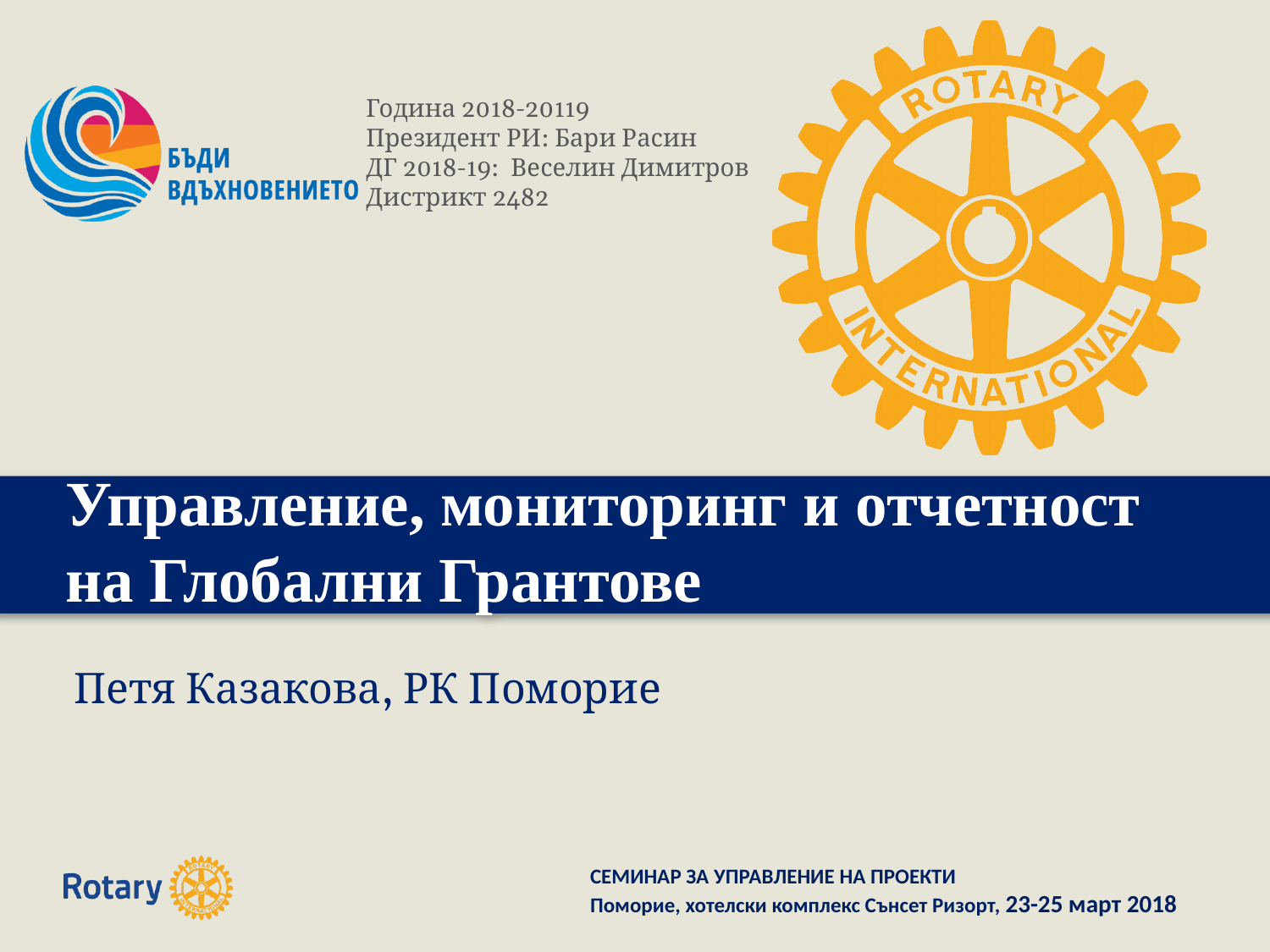

# Управление, мониторинг и отчетност       на Глобални Грантове
Петя Казакова, РК Поморие